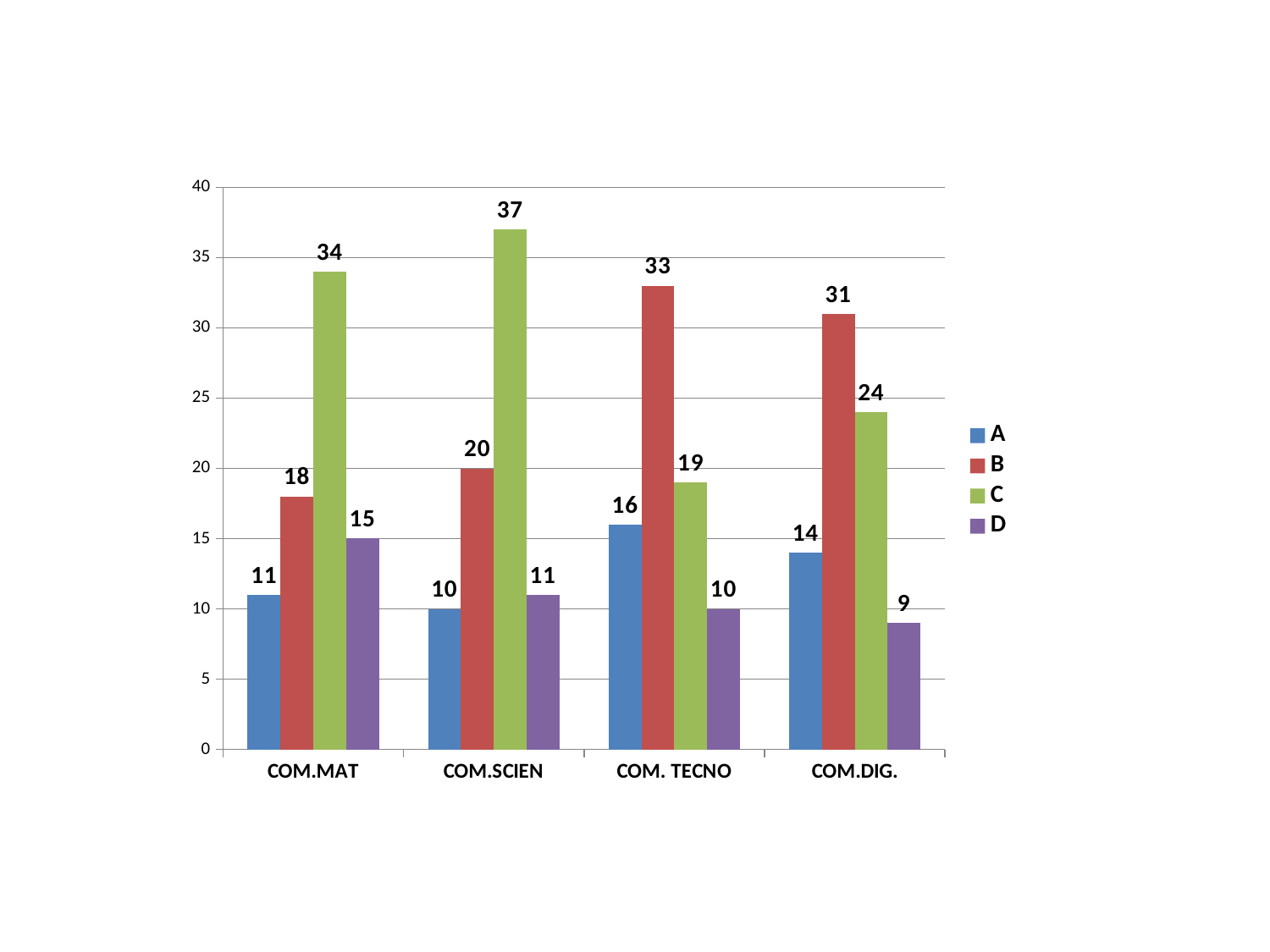

### Chart

| Category | A | B | C | D |
|---|---|---|---|---|
| COM.MAT | 11.0 | 18.0 | 34.0 | 15.0 |
| COM.SCIEN | 10.0 | 20.0 | 37.0 | 11.0 |
| COM. TECNO | 16.0 | 33.0 | 19.0 | 10.0 |
| COM.DIG. | 14.0 | 31.0 | 24.0 | 9.0 |